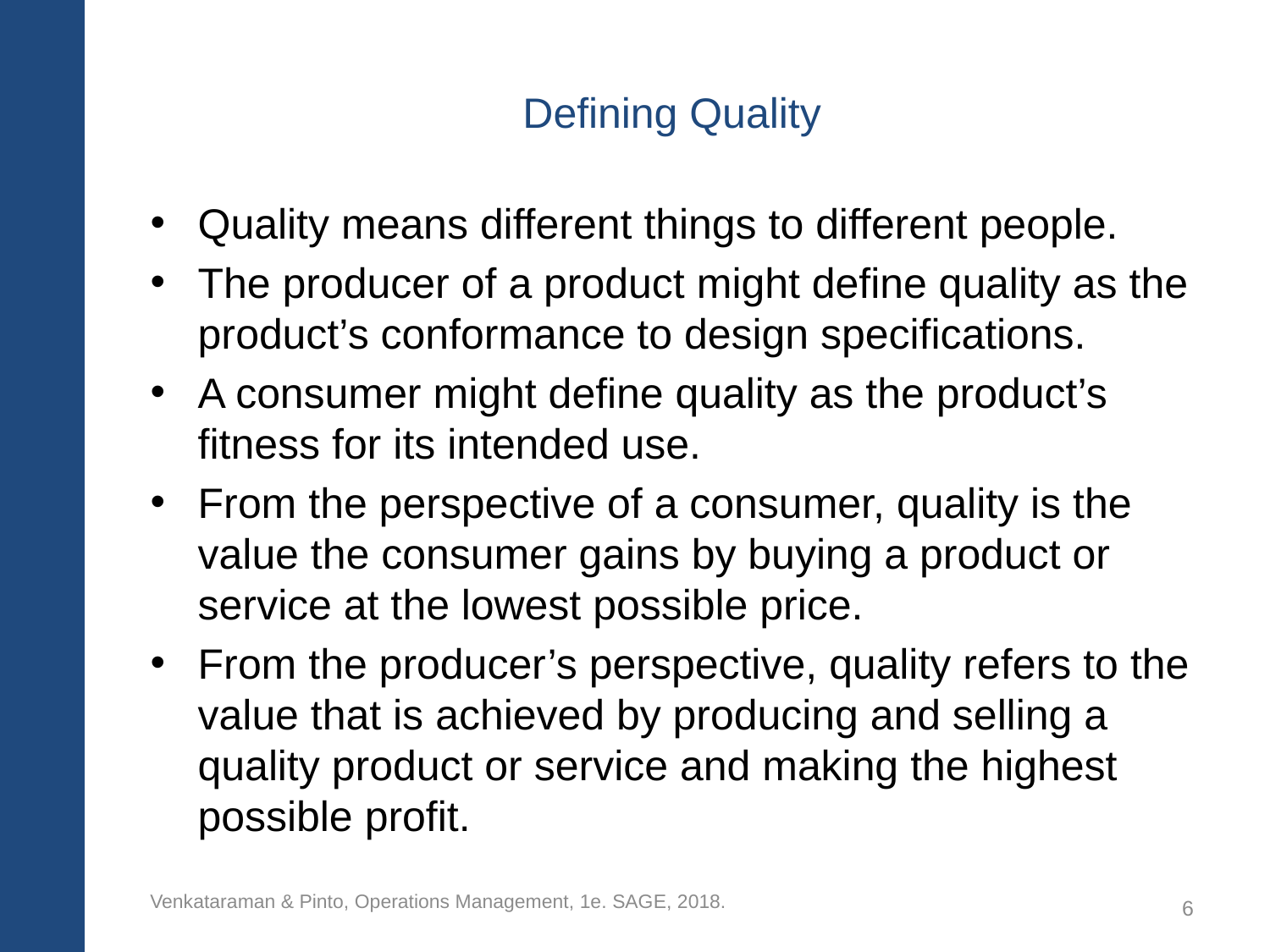

# Defining Quality
Quality means different things to different people.
The producer of a product might define quality as the product’s conformance to design specifications.
A consumer might define quality as the product’s fitness for its intended use.
From the perspective of a consumer, quality is the value the consumer gains by buying a product or service at the lowest possible price.
From the producer’s perspective, quality refers to the value that is achieved by producing and selling a quality product or service and making the highest possible profit.
Venkataraman & Pinto, Operations Management, 1e. SAGE, 2018.
6